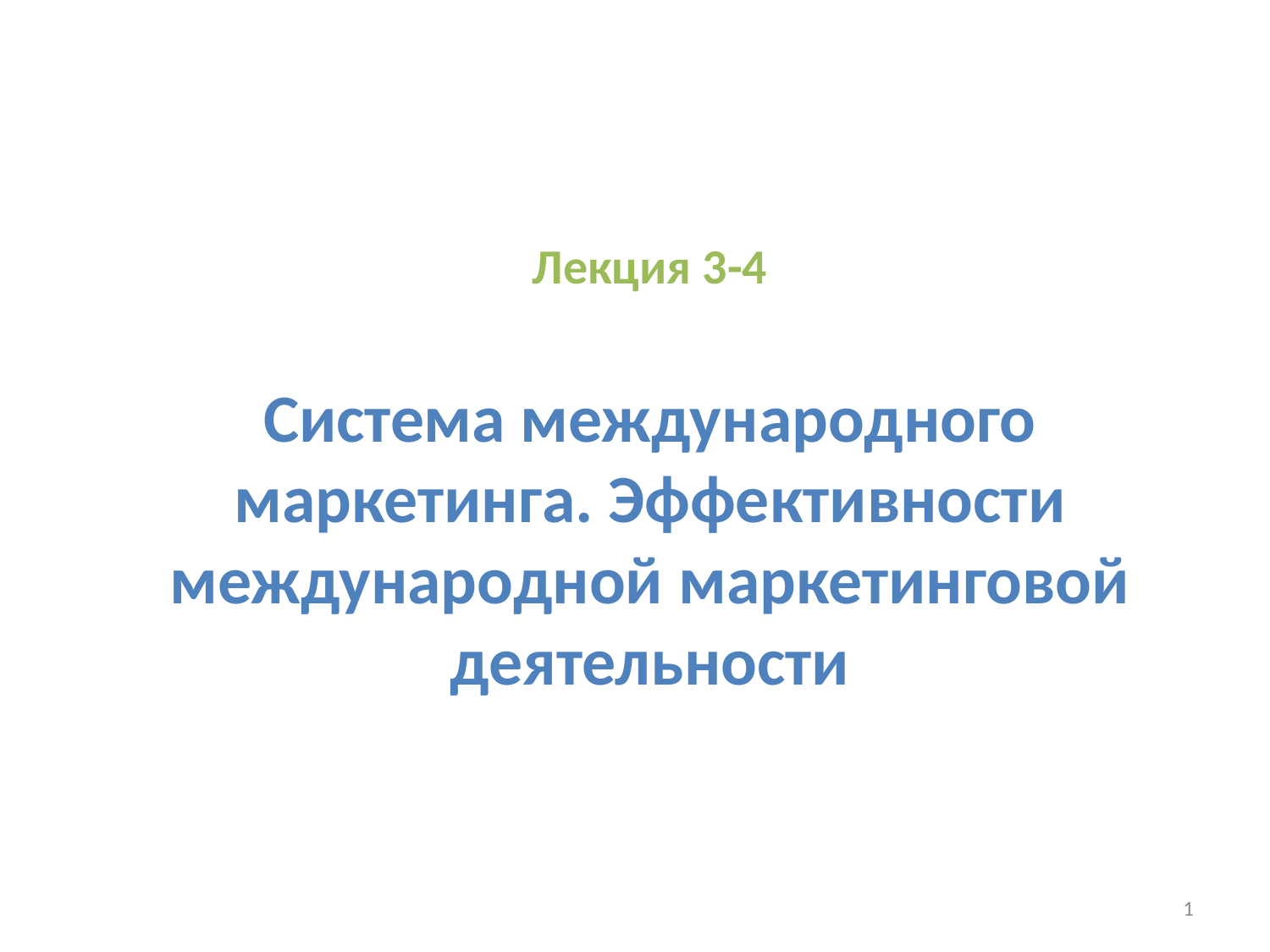

# Лекция 3-4 Система международного маркетинга. Эффективности международной маркетинговой деятельности
1